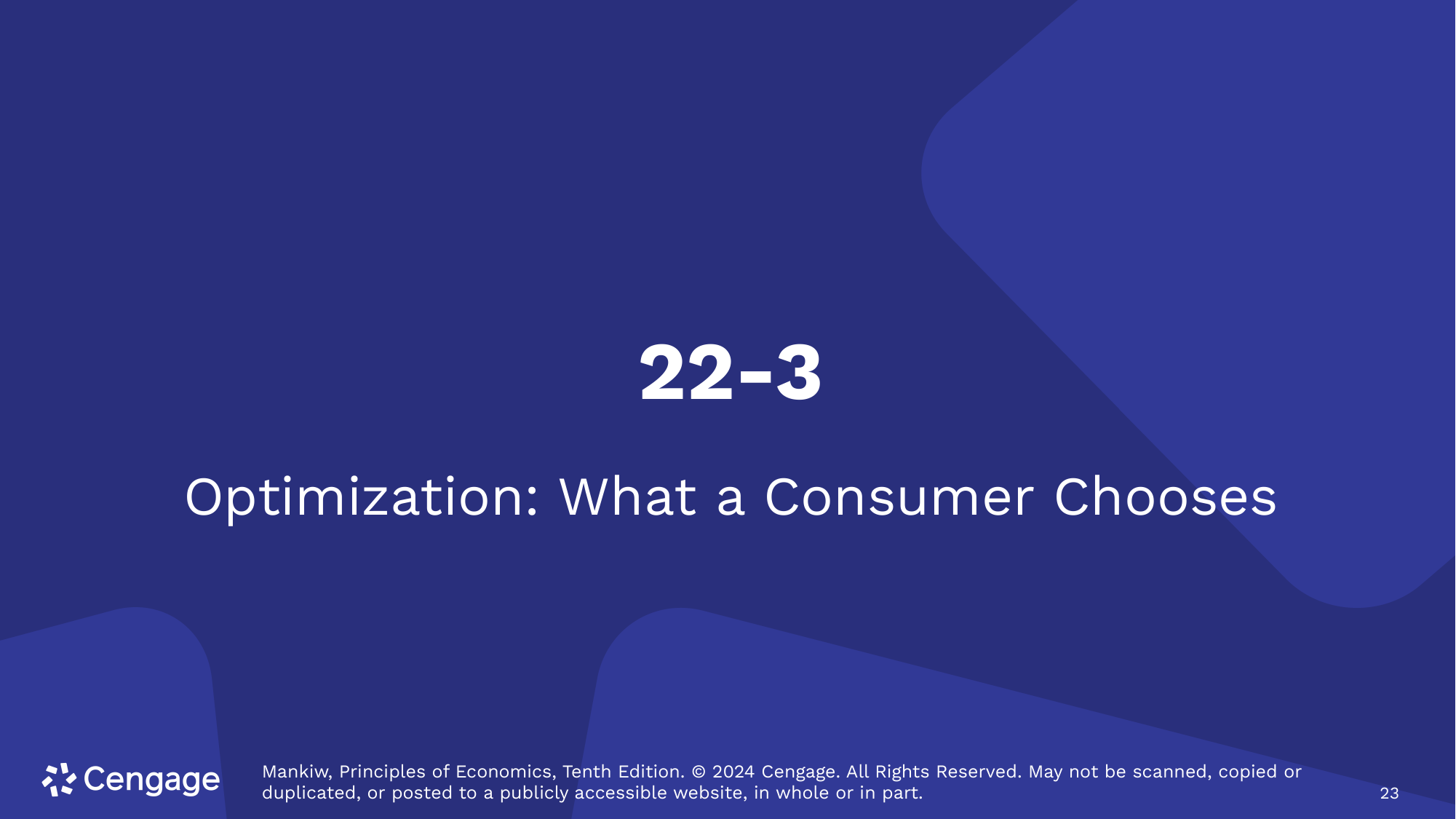

# 22-3
Optimization: What a Consumer Chooses